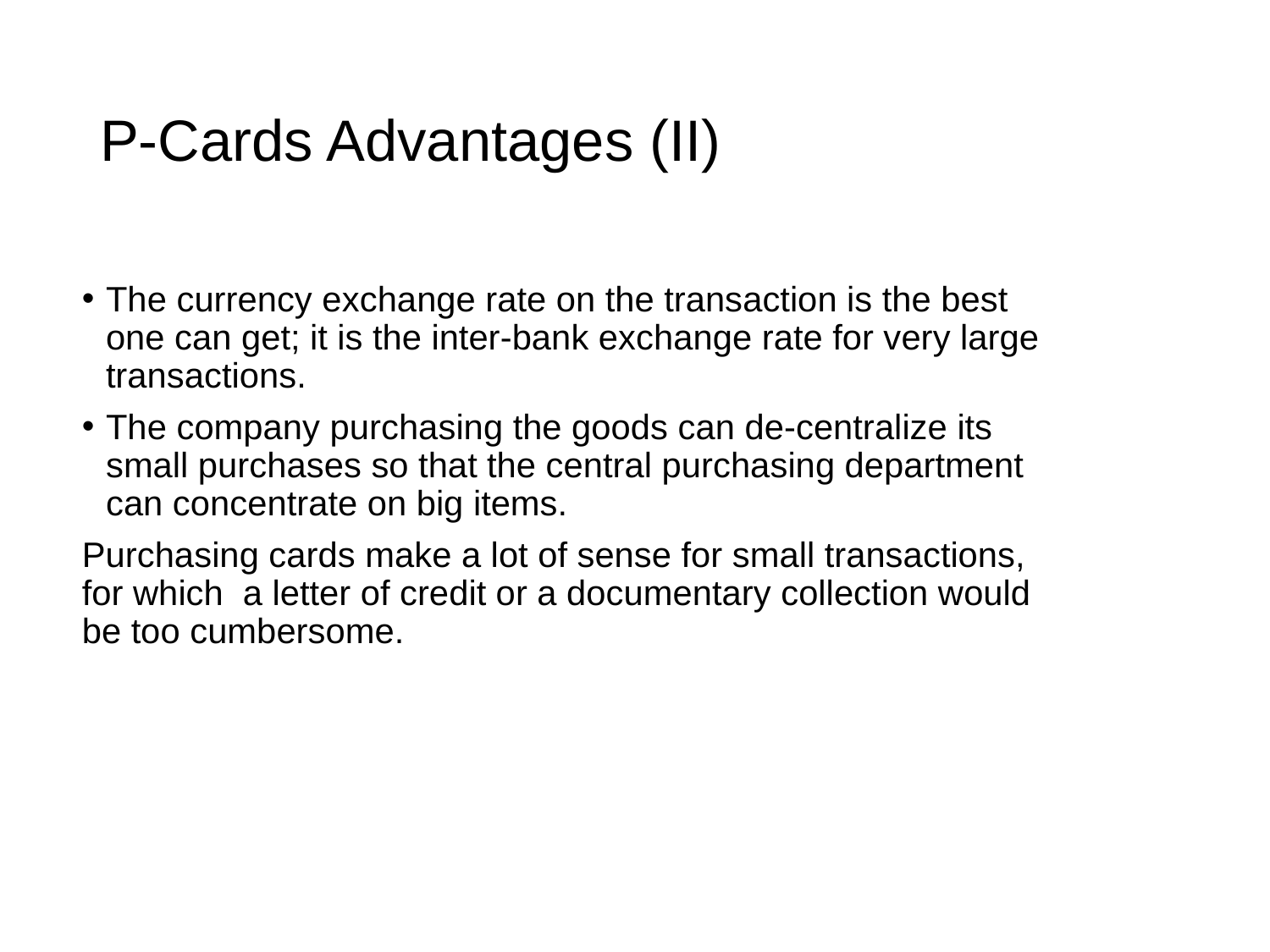

# P-Cards Advantages (II)
The currency exchange rate on the transaction is the best one can get; it is the inter-bank exchange rate for very large transactions.
The company purchasing the goods can de-centralize its small purchases so that the central purchasing department can concentrate on big items.
Purchasing cards make a lot of sense for small transactions, for which  a letter of credit or a documentary collection would be too cumbersome.